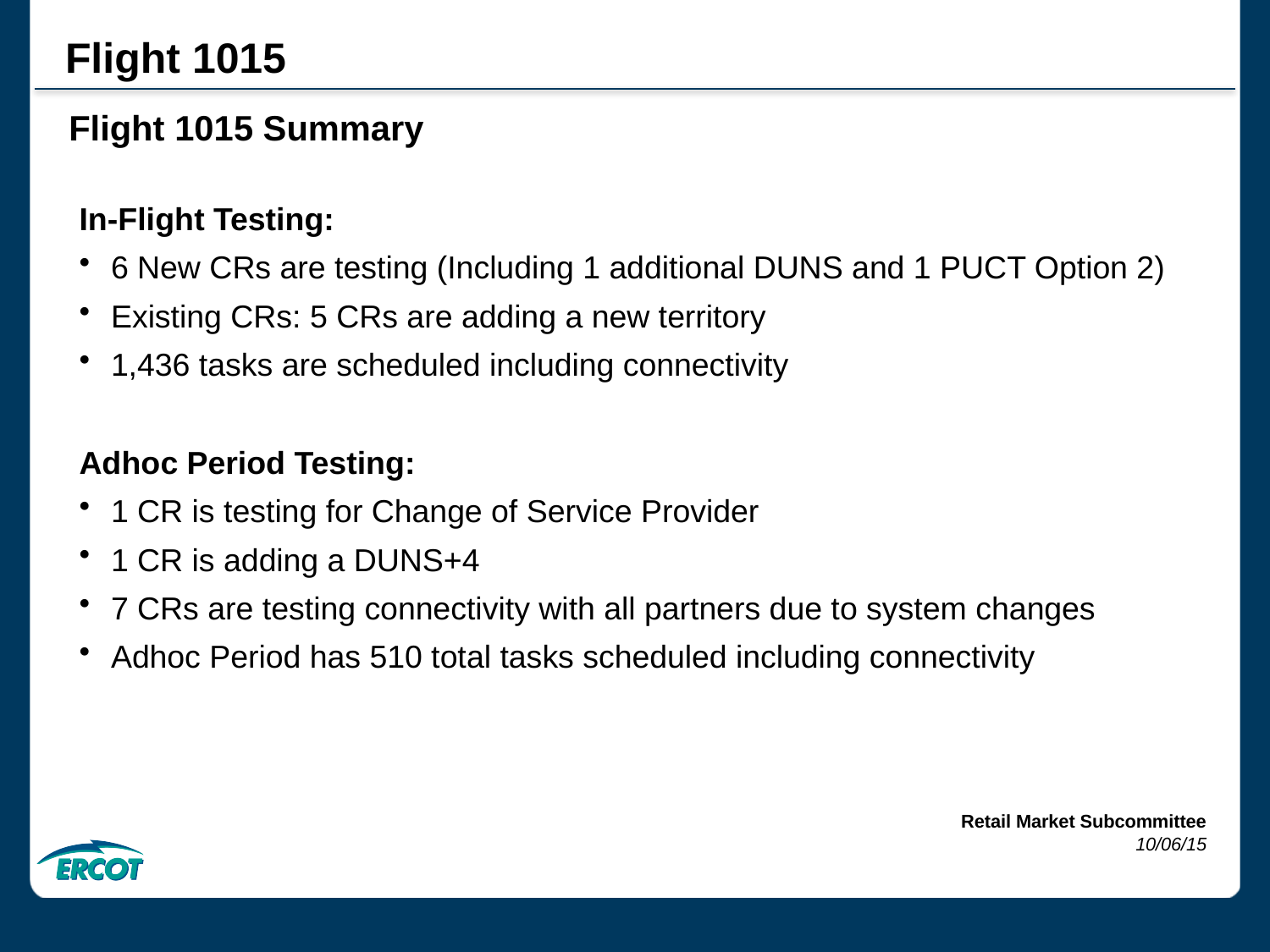

Flight 1015
Flight 1015 Summary

In-Flight Testing:
6 New CRs are testing (Including 1 additional DUNS and 1 PUCT Option 2)
Existing CRs: 5 CRs are adding a new territory
1,436 tasks are scheduled including connectivity

Adhoc Period Testing:
1 CR is testing for Change of Service Provider
1 CR is adding a DUNS+4
7 CRs are testing connectivity with all partners due to system changes
Adhoc Period has 510 total tasks scheduled including connectivity
Retail Market Subcommittee
10/06/15